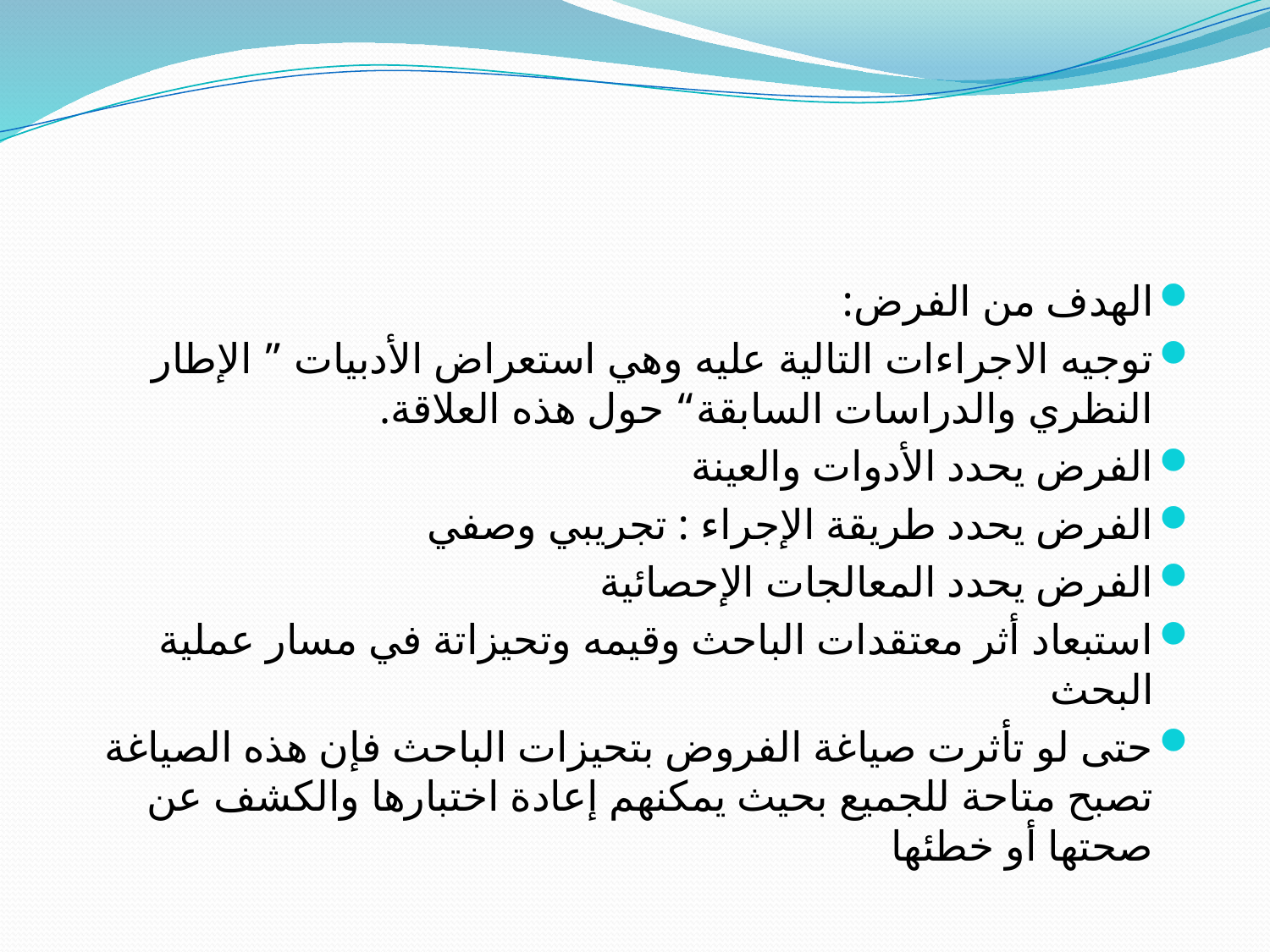

#
الهدف من الفرض:
توجيه الاجراءات التالية عليه وهي استعراض الأدبيات ” الإطار النظري والدراسات السابقة“ حول هذه العلاقة.
الفرض يحدد الأدوات والعينة
الفرض يحدد طريقة الإجراء : تجريبي وصفي
الفرض يحدد المعالجات الإحصائية
استبعاد أثر معتقدات الباحث وقيمه وتحيزاتة في مسار عملية البحث
حتى لو تأثرت صياغة الفروض بتحيزات الباحث فإن هذه الصياغة تصبح متاحة للجميع بحيث يمكنهم إعادة اختبارها والكشف عن صحتها أو خطئها